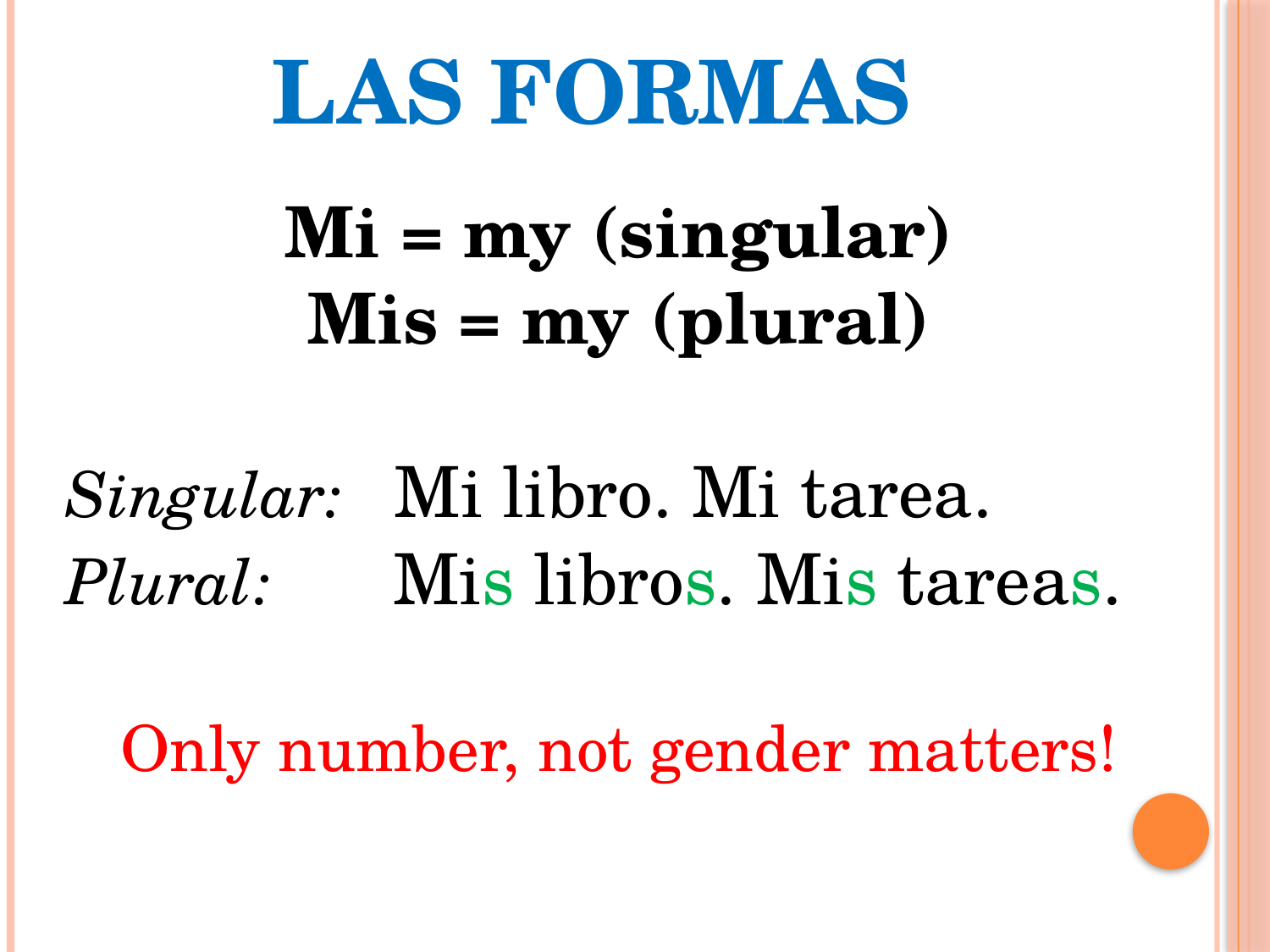

# Las formas
Mi = my (singular)
Mis = my (plural)

Singular:   Mi libro. Mi tarea.
Plural:       Mis libros. Mis tareas.

Only number, not gender matters!